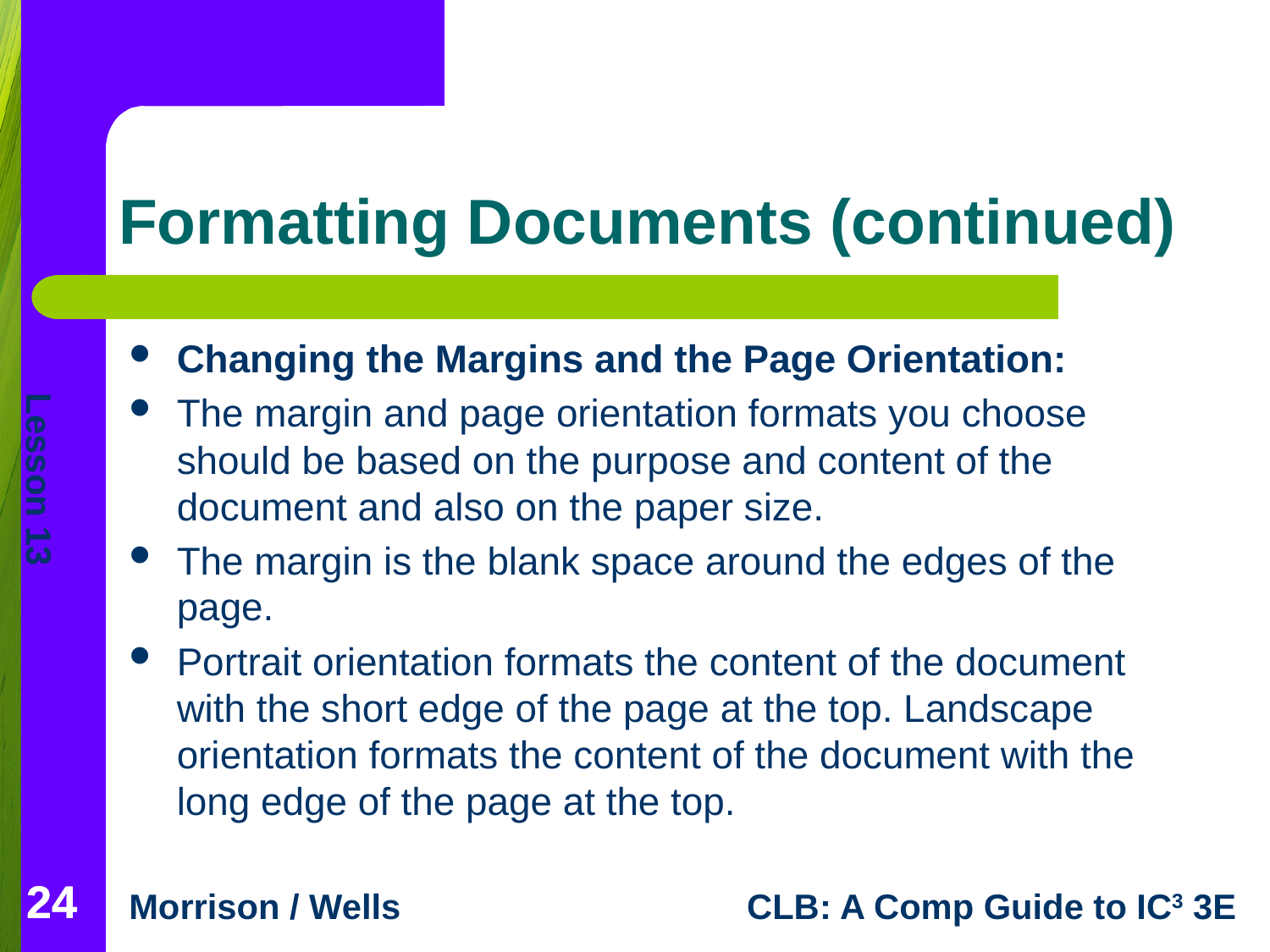

# Formatting Documents (continued)
Changing the Margins and the Page Orientation:
The margin and page orientation formats you choose should be based on the purpose and content of the document and also on the paper size.
The margin is the blank space around the edges of the page.
Portrait orientation formats the content of the document with the short edge of the page at the top. Landscape orientation formats the content of the document with the long edge of the page at the top.

24
24
24